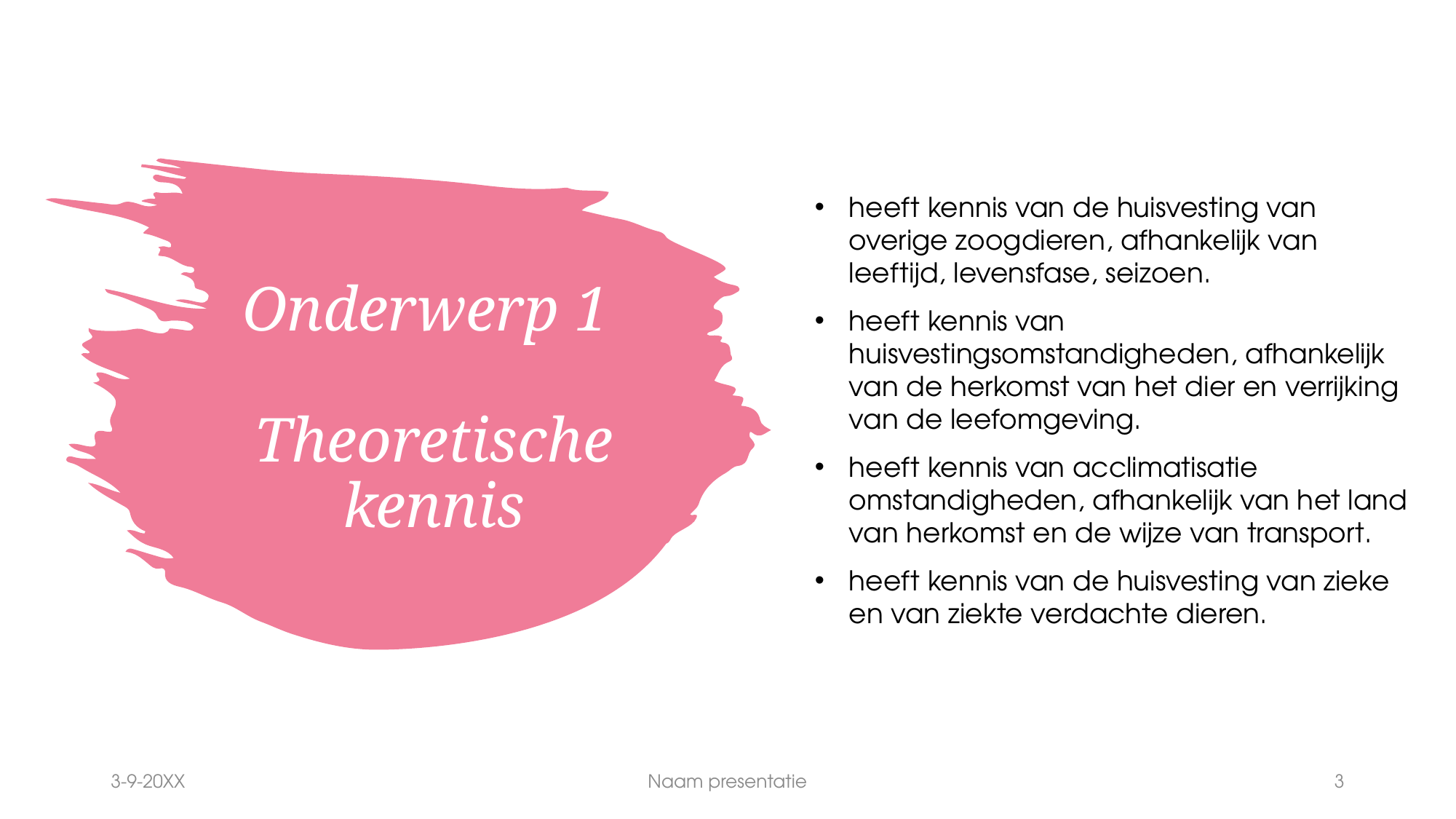

heeft kennis van de huisvesting van overige zoogdieren, afhankelijk van leeftijd, levensfase, seizoen.
heeft kennis van huisvestingsomstandigheden, afhankelijk van de herkomst van het dier en verrijking van de leefomgeving.
heeft kennis van acclimatisatie omstandigheden, afhankelijk van het land van herkomst en de wijze van transport.
heeft kennis van de huisvesting van zieke en van ziekte verdachte dieren.
# Onderwerp 1 Theoretische kennis
3-9-20XX
Naam presentatie
3